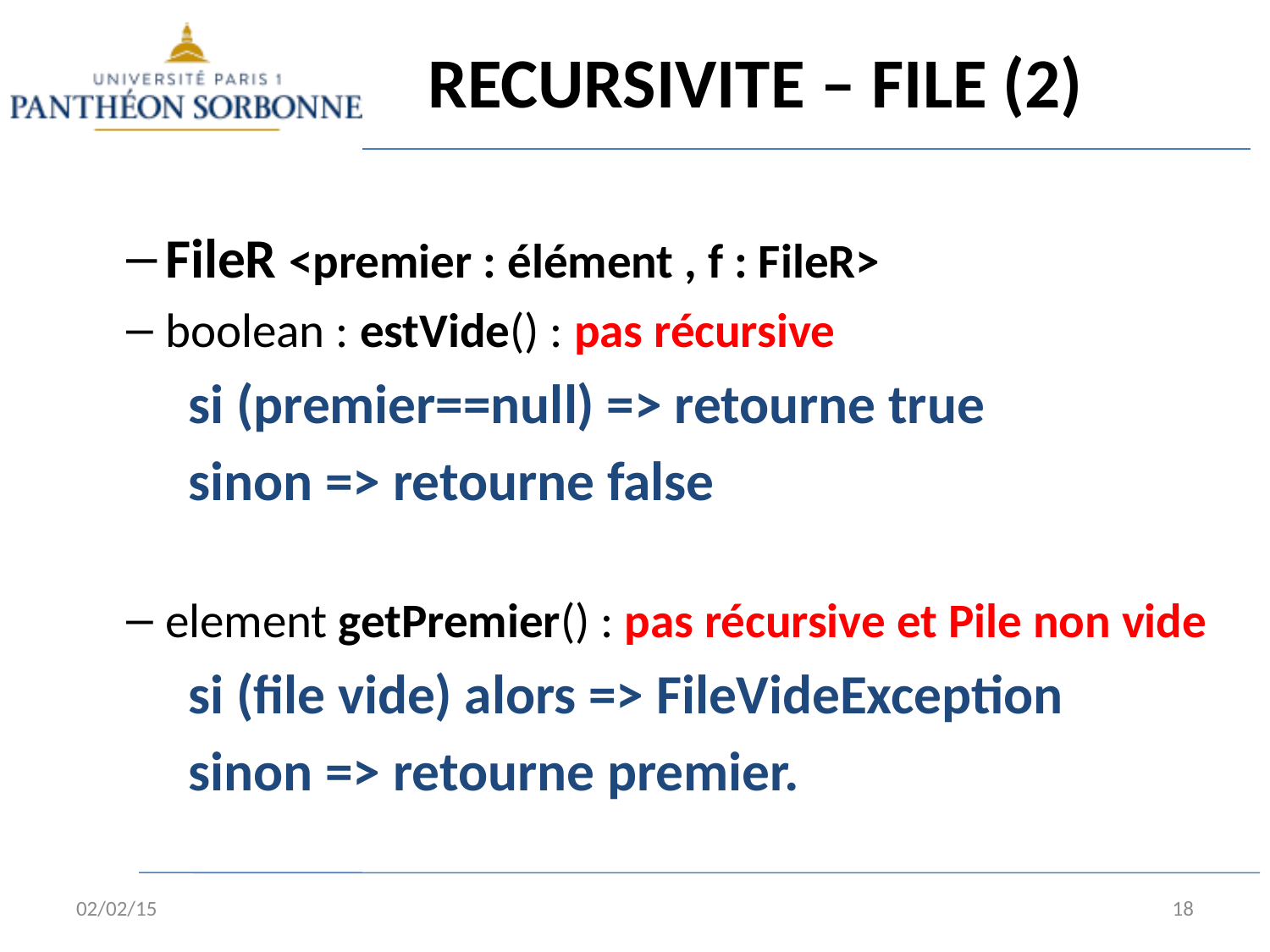

# RECURSIVITE – FILE (2)

FileR <premier : élément , f : FileR>
boolean : estVide() : pas récursive
si (premier==null) => retourne true
sinon => retourne false

element getPremier() : pas récursive et Pile non vide
si (file vide) alors => FileVideException
sinon => retourne premier.

02/02/15
18